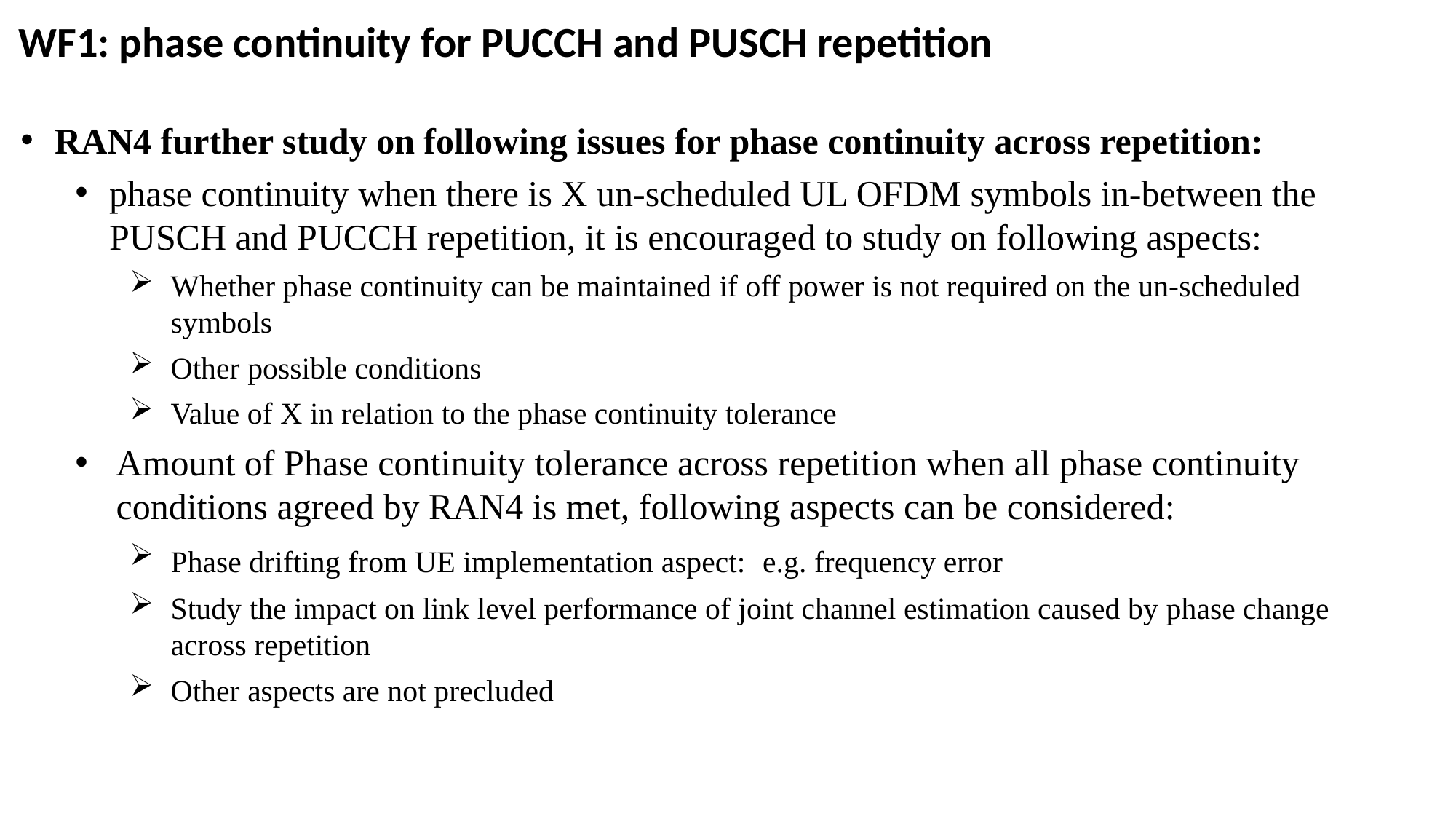

# WF1: phase continuity for PUCCH and PUSCH repetition
RAN4 further study on following issues for phase continuity across repetition:
phase continuity when there is X un-scheduled UL OFDM symbols in-between the PUSCH and PUCCH repetition, it is encouraged to study on following aspects:
Whether phase continuity can be maintained if off power is not required on the un-scheduled symbols
Other possible conditions
Value of X in relation to the phase continuity tolerance
Amount of Phase continuity tolerance across repetition when all phase continuity conditions agreed by RAN4 is met, following aspects can be considered:
Phase drifting from UE implementation aspect:  e.g. frequency error
Study the impact on link level performance of joint channel estimation caused by phase change across repetition
Other aspects are not precluded